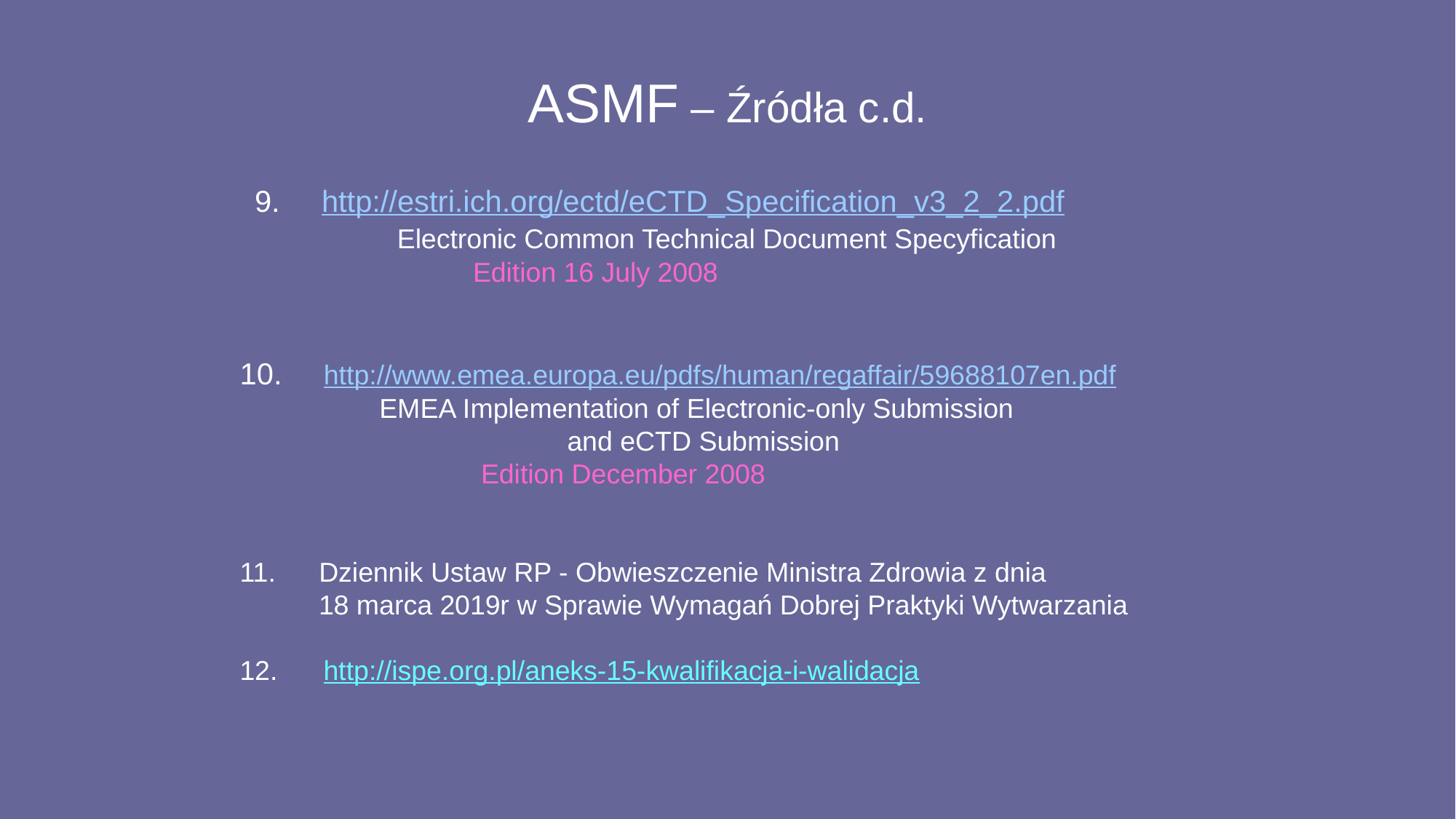

# ASMF – Źródła c.d.
9.     http://estri.ich.org/ectd/eCTD_Specification_v3_2_2.pdf		    Electronic Common Technical Document Specyfication			Edition 16 July 2008

10.     http://www.emea.europa.eu/pdfs/human/regaffair/59688107en.pdf	    EMEA Implementation of Electronic-only Submission 			  	and eCTD Submission					   Edition December 2008

     Dziennik Ustaw RP - Obwieszczenie Ministra Zdrowia z dnia
     18 marca 2019r w Sprawie Wymagań Dobrej Praktyki Wytwarzania

12.      http://ispe.org.pl/aneks-15-kwalifikacja-i-walidacja